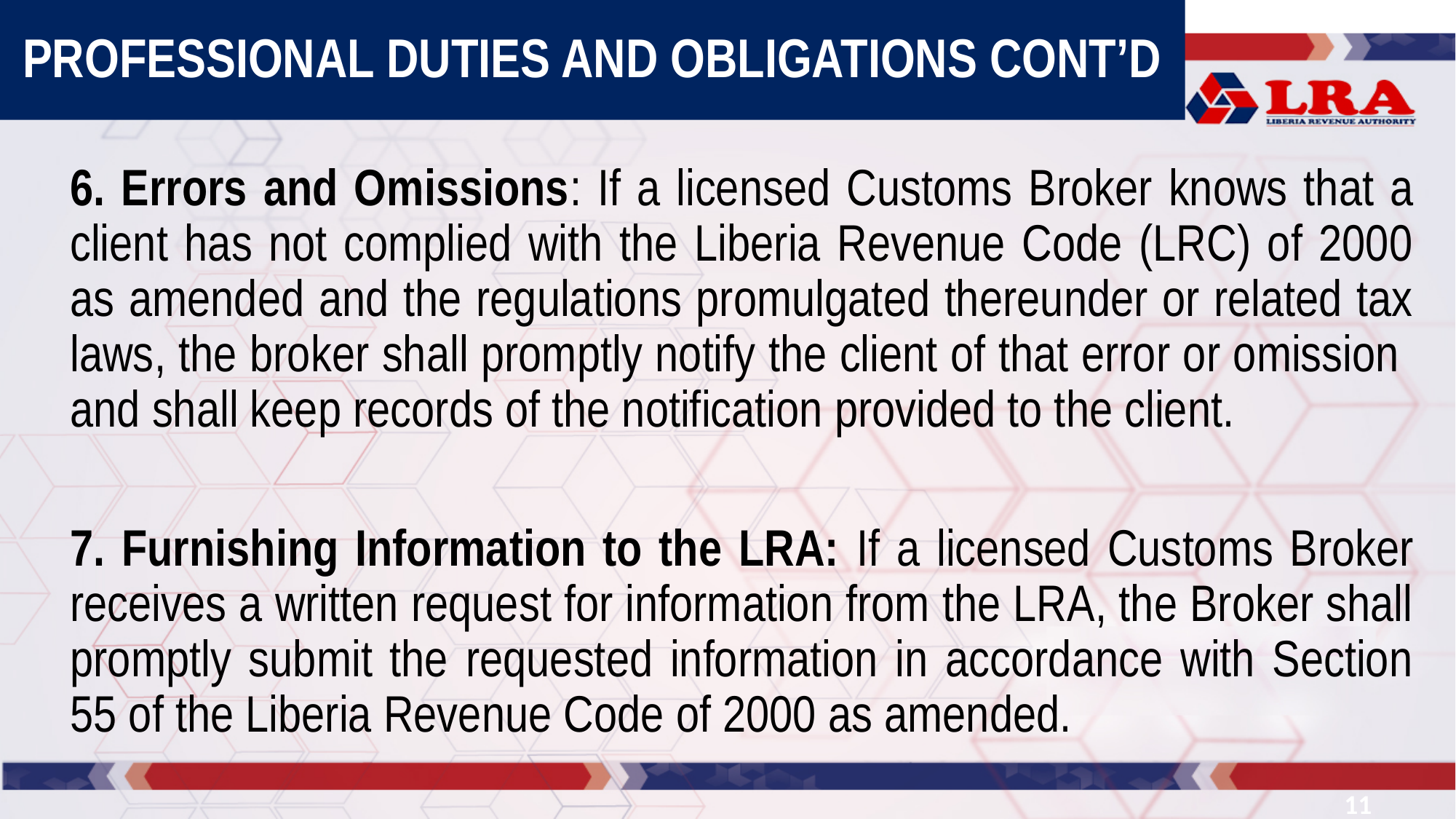

PROFESSIONAL DUTIES AND OBLIGATIONS CONT’D
6. Errors and Omissions: If a licensed Customs Broker knows that a client has not complied with the Liberia Revenue Code (LRC) of 2000 as amended and the regulations promulgated thereunder or related tax laws, the broker shall promptly notify the client of that error or omission  and shall keep records of the notification provided to the client.

7. Furnishing Information to the LRA: If a licensed Customs Broker receives a written request for information from the LRA, the Broker shall promptly submit the requested information in accordance with Section 55 of the Liberia Revenue Code of 2000 as amended.

11